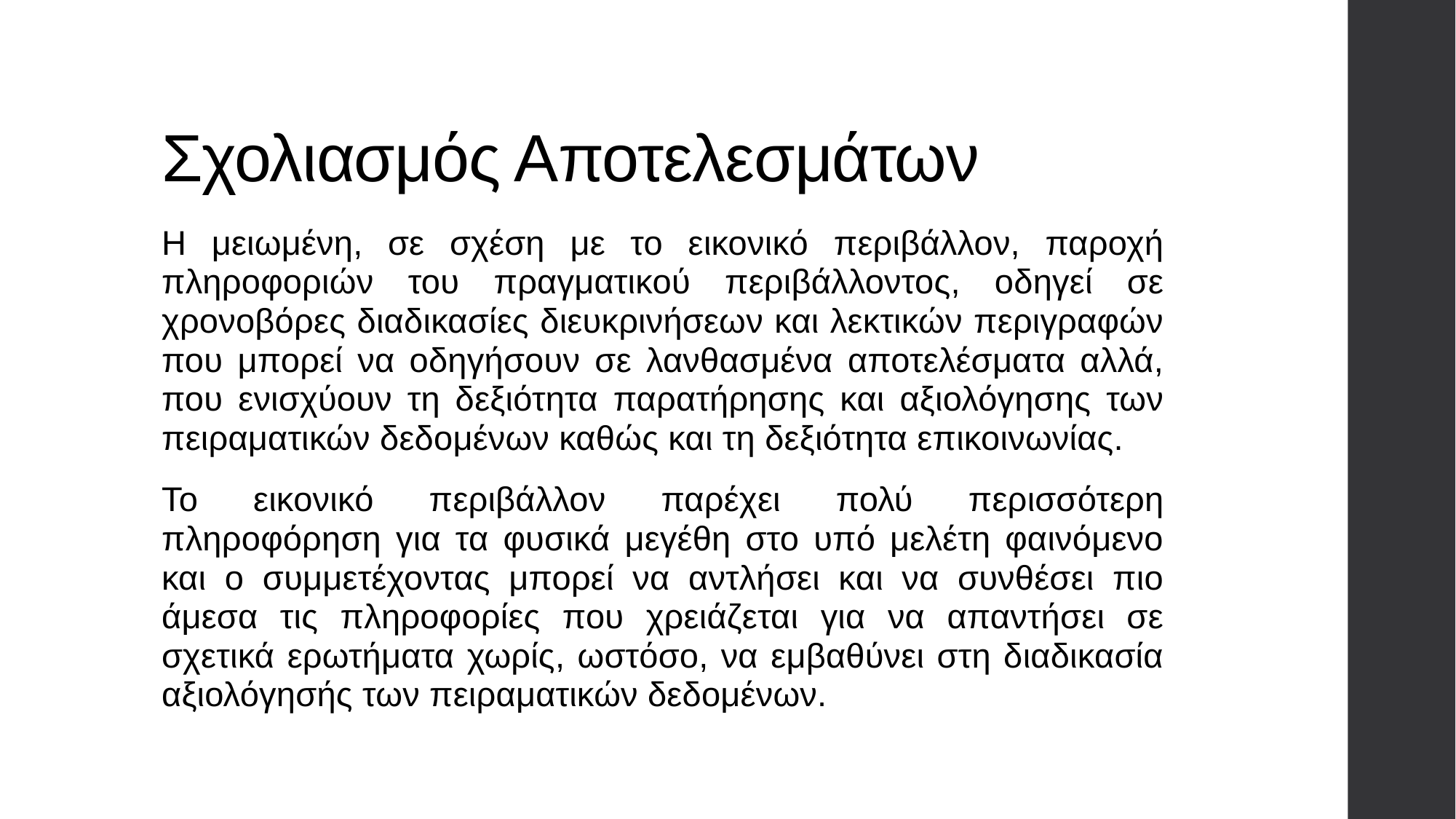

# Σχολιασμός Αποτελεσμάτων
Η μειωμένη, σε σχέση με το εικονικό περιβάλλον, παροχή πληροφοριών του πραγματικού περιβάλλοντος, οδηγεί σε χρονοβόρες διαδικασίες διευκρινήσεων και λεκτικών περιγραφών που μπορεί να οδηγήσουν σε λανθασμένα αποτελέσματα αλλά, που ενισχύουν τη δεξιότητα παρατήρησης και αξιολόγησης των πειραματικών δεδομένων καθώς και τη δεξιότητα επικοινωνίας.
Το εικονικό περιβάλλον παρέχει πολύ περισσότερη πληροφόρηση για τα φυσικά μεγέθη στο υπό μελέτη φαινόμενο και ο συμμετέχοντας μπορεί να αντλήσει και να συνθέσει πιο άμεσα τις πληροφορίες που χρειάζεται για να απαντήσει σε σχετικά ερωτήματα χωρίς, ωστόσο, να εμβαθύνει στη διαδικασία αξιολόγησής των πειραματικών δεδομένων.